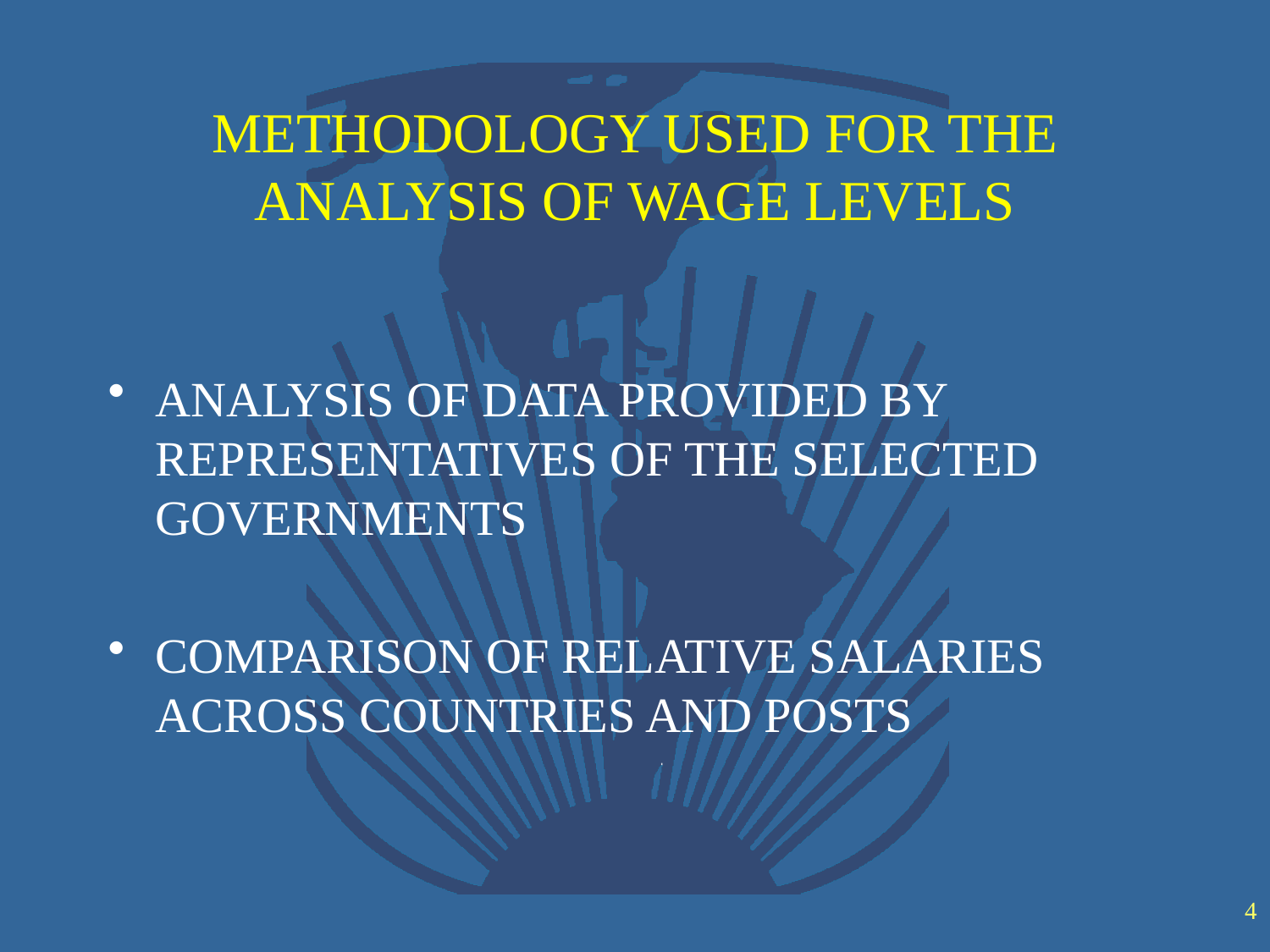

# METHODOLOGY USED FOR THE ANALYSIS OF WAGE LEVELS

ANALYSIS OF DATA PROVIDED BY REPRESENTATIVES OF THE SELECTED GOVERNMENTS

COMPARISON OF RELATIVE SALARIES ACROSS COUNTRIES AND POSTS

4